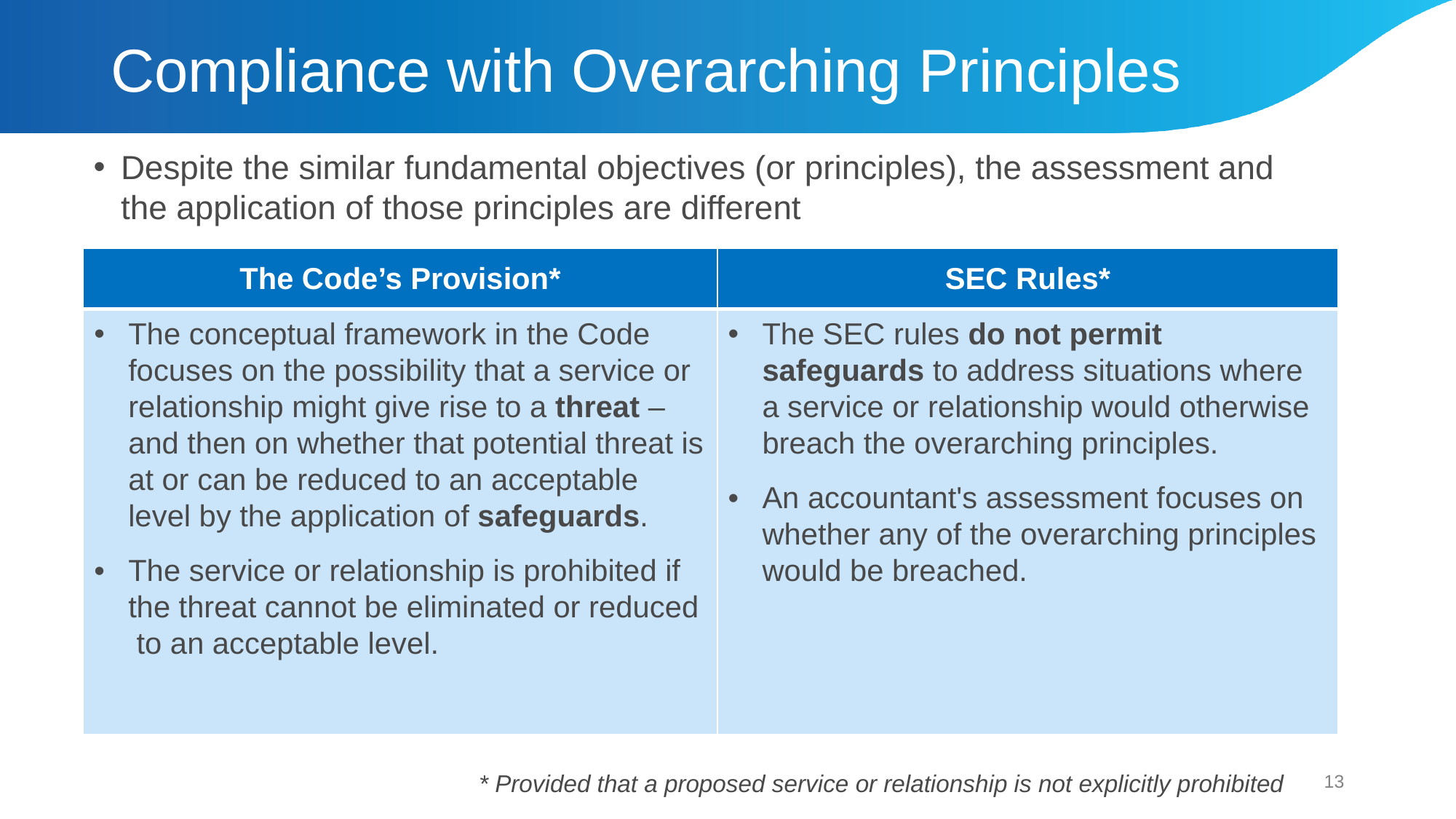

# Compliance with Overarching Principles
Despite the similar fundamental objectives (or principles), the assessment and the application of those principles are different

| The Code’s Provision\* | SEC Rules\* |
| --- | --- |
| The conceptual framework in the Code focuses on the possibility that a service or relationship might give rise to a threat – and then on whether that potential threat is at or can be reduced to an acceptable level by the application of safeguards. The service or relationship is prohibited if the threat cannot be eliminated or reduced to an acceptable level. | The SEC rules do not permit safeguards to address situations where a service or relationship would otherwise breach the overarching principles. An accountant's assessment focuses on whether any of the overarching principles would be breached. |
* Provided that a proposed service or relationship is not explicitly prohibited
13